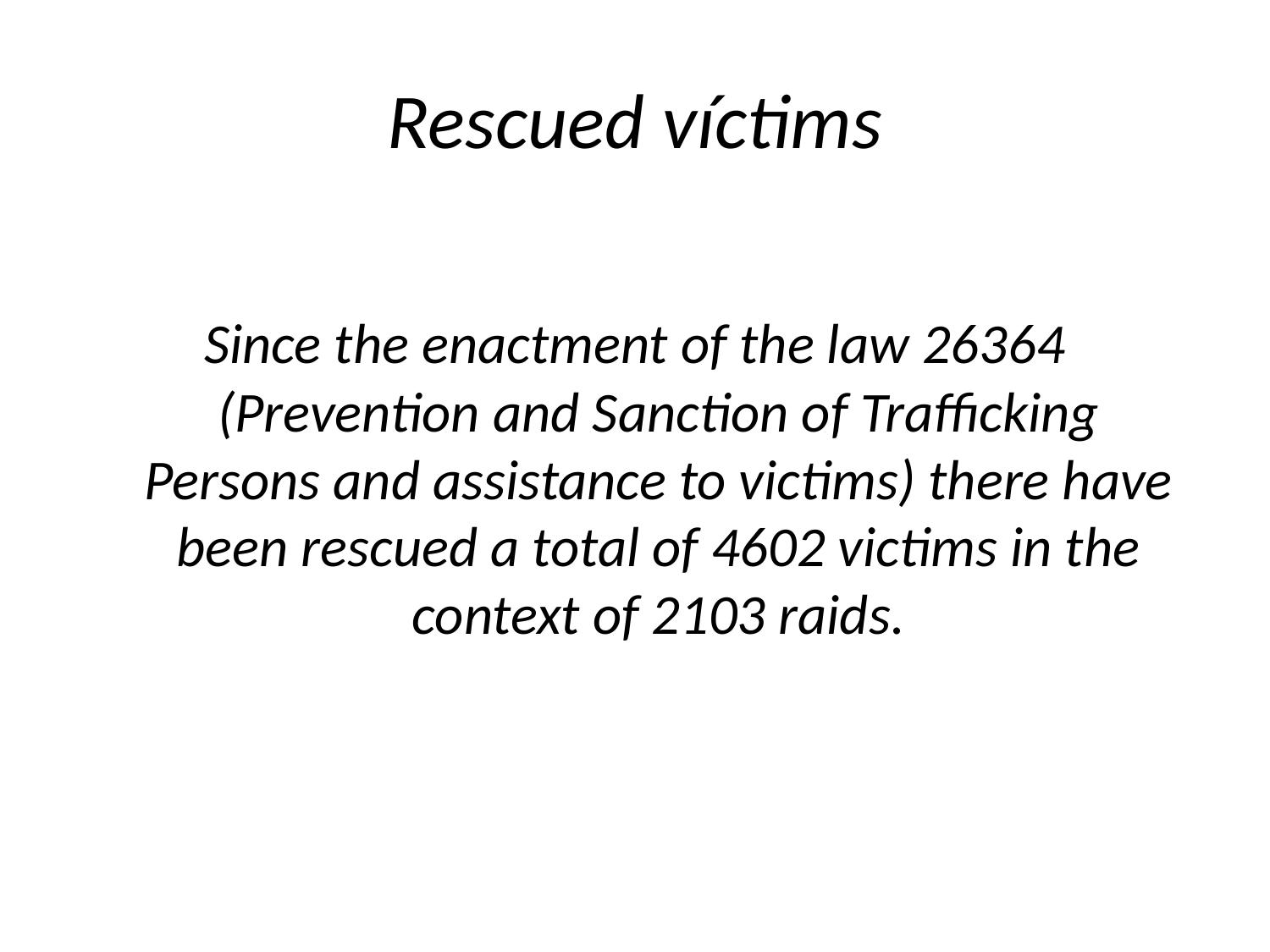

# Rescued víctims

Since the enactment of the law 26364 (Prevention and Sanction of Trafficking Persons and assistance to victims) there have been rescued a total of 4602 victims in the context of 2103 raids.